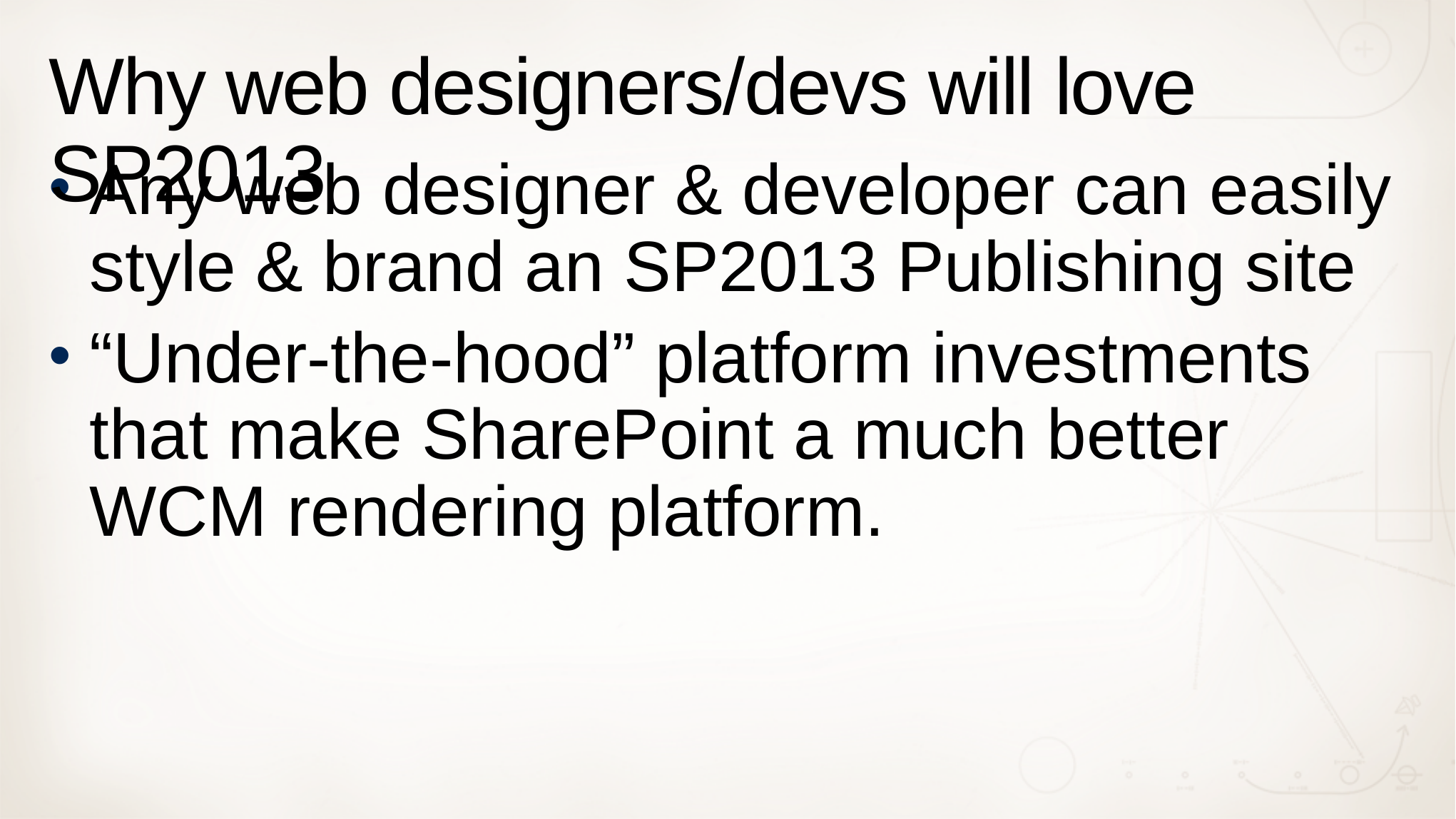

# Why web designers/devs will love SP2013
Any web designer & developer can easily style & brand an SP2013 Publishing site
“Under-the-hood” platform investments that make SharePoint a much better WCM rendering platform.